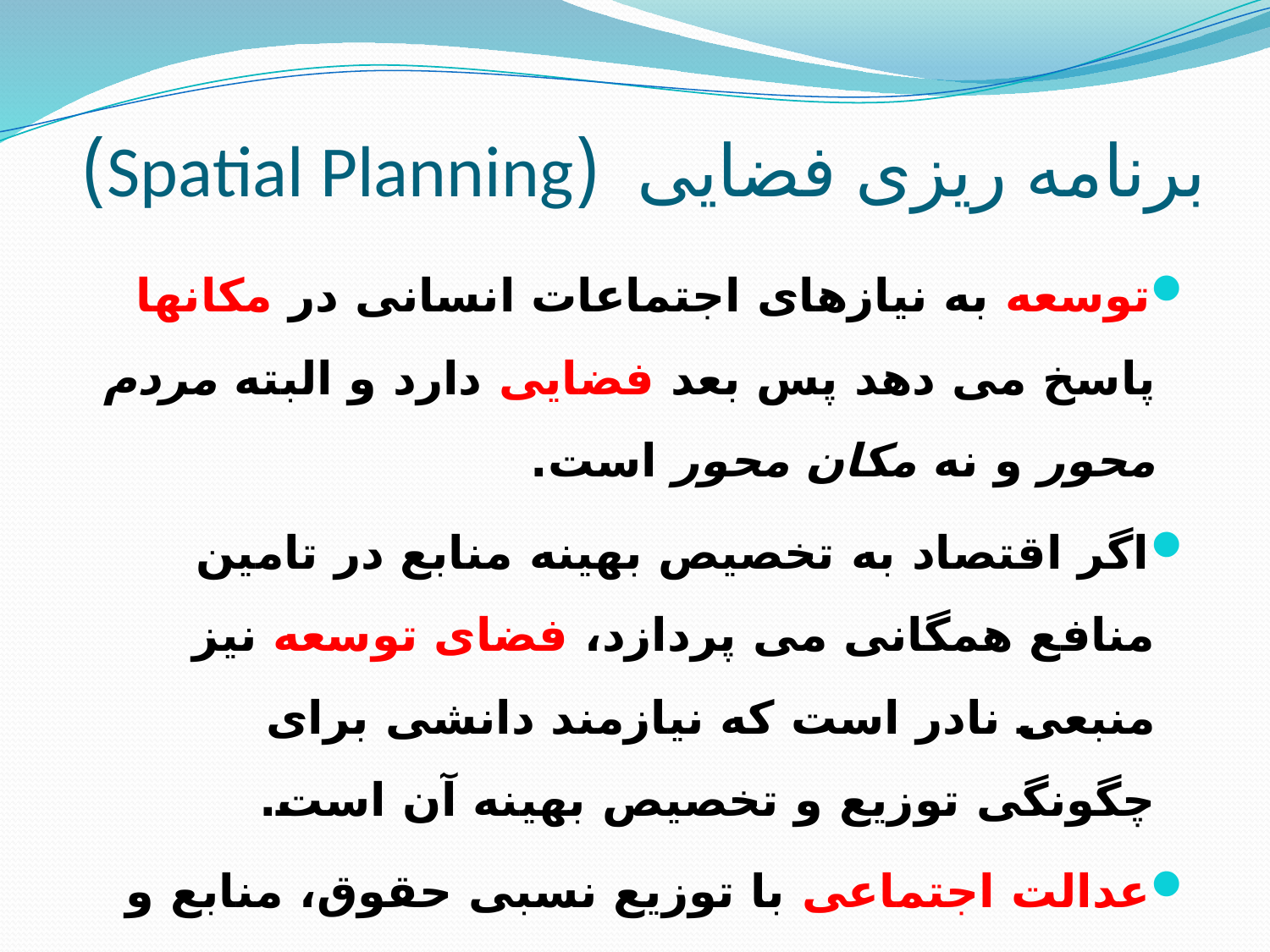

# برنامه ریزی فضایی  (Spatial Planning)
توسعه به نیازهای اجتماعات انسانی در مکانها پاسخ می دهد پس بعد فضایی دارد و البته مردم محور و نه مکان محور است.
اگر اقتصاد به تخصیص بهینه منابع در تامین منافع همگانی می پردازد، فضای توسعه نیز منبعی نادر است که نیازمند دانشی برای چگونگی توزیع و تخصیص بهینه آن است.
عدالت اجتماعی با توزیع نسبی حقوق، منابع و فرصت های برابر در جامعه مرتبط است که ناگریز در فضا تجلی می یابد.